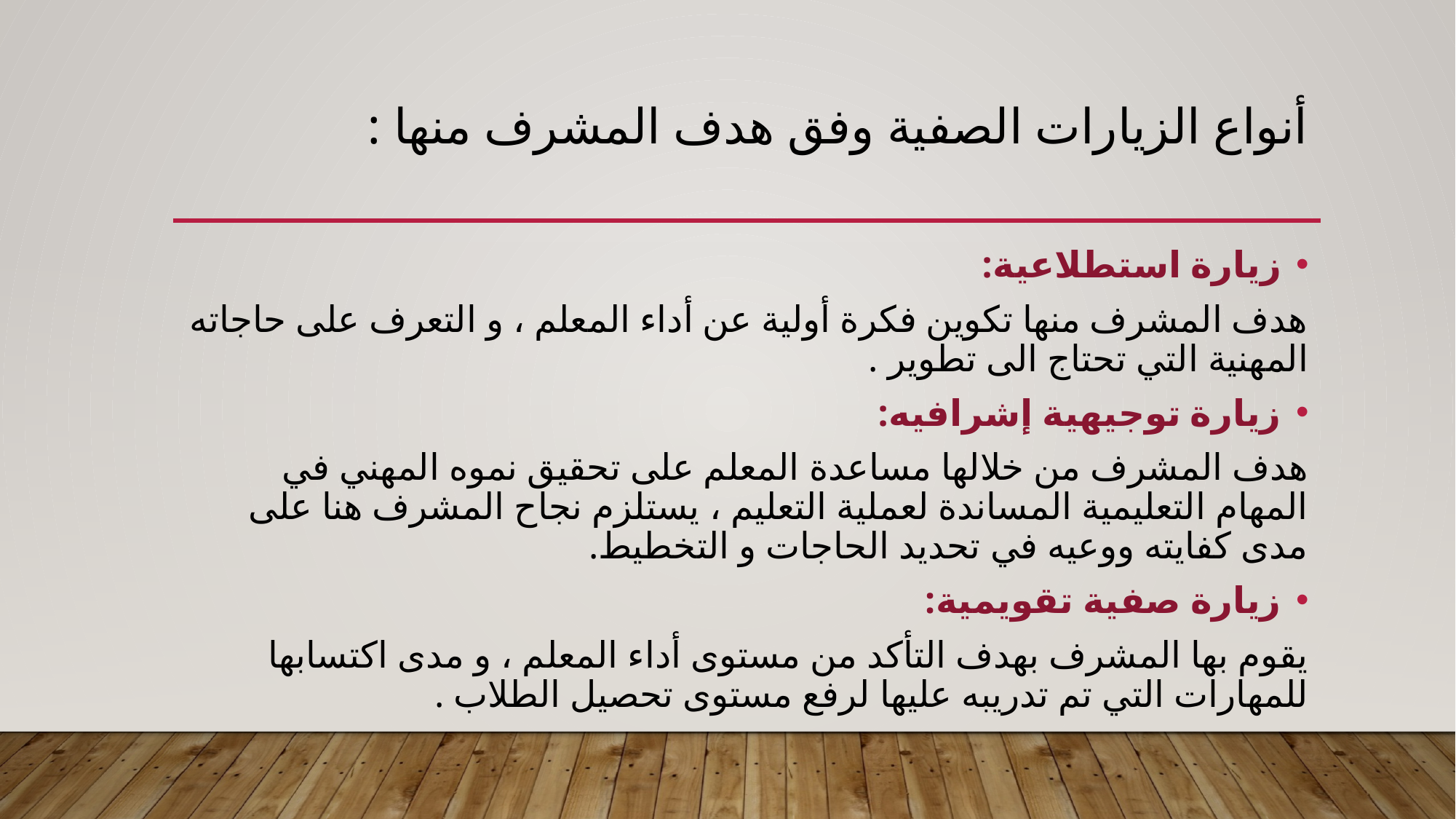

# أنواع الزيارات الصفية وفق هدف المشرف منها :
زيارة استطلاعية:
هدف المشرف منها تكوين فكرة أولية عن أداء المعلم ، و التعرف على حاجاته المهنية التي تحتاج الى تطوير .
زيارة توجيهية إشرافيه:
هدف المشرف من خلالها مساعدة المعلم على تحقيق نموه المهني في المهام التعليمية المساندة لعملية التعليم ، يستلزم نجاح المشرف هنا على مدى كفايته ووعيه في تحديد الحاجات و التخطيط.
زيارة صفية تقويمية:
يقوم بها المشرف بهدف التأكد من مستوى أداء المعلم ، و مدى اكتسابها للمهارات التي تم تدريبه عليها لرفع مستوى تحصيل الطلاب .